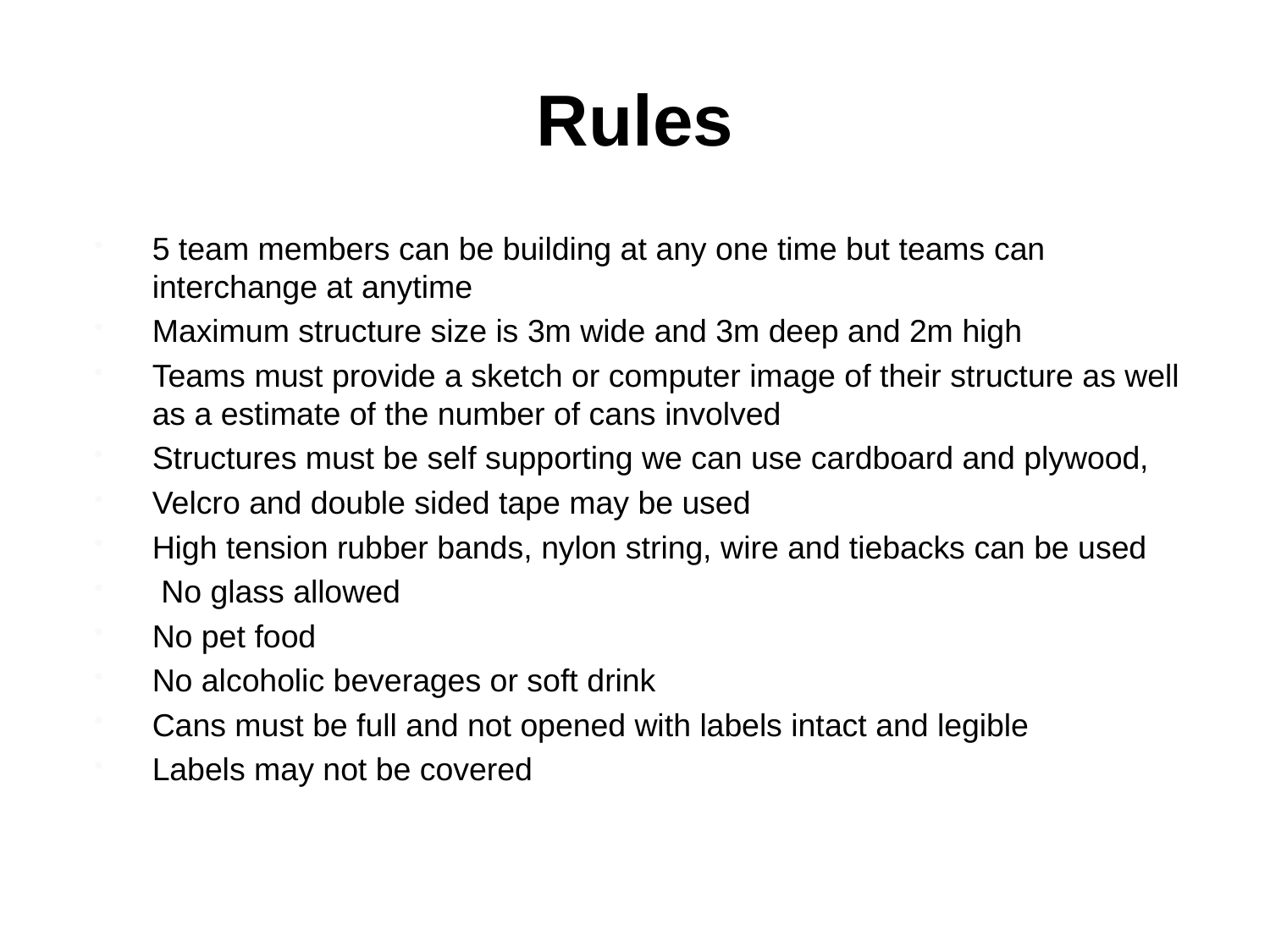

# Rules
5 team members can be building at any one time but teams can interchange at anytime
Maximum structure size is 3m wide and 3m deep and 2m high
Teams must provide a sketch or computer image of their structure as well as a estimate of the number of cans involved
Structures must be self supporting we can use cardboard and plywood,
Velcro and double sided tape may be used
High tension rubber bands, nylon string, wire and tiebacks can be used
 No glass allowed
No pet food
No alcoholic beverages or soft drink
Cans must be full and not opened with labels intact and legible
Labels may not be covered